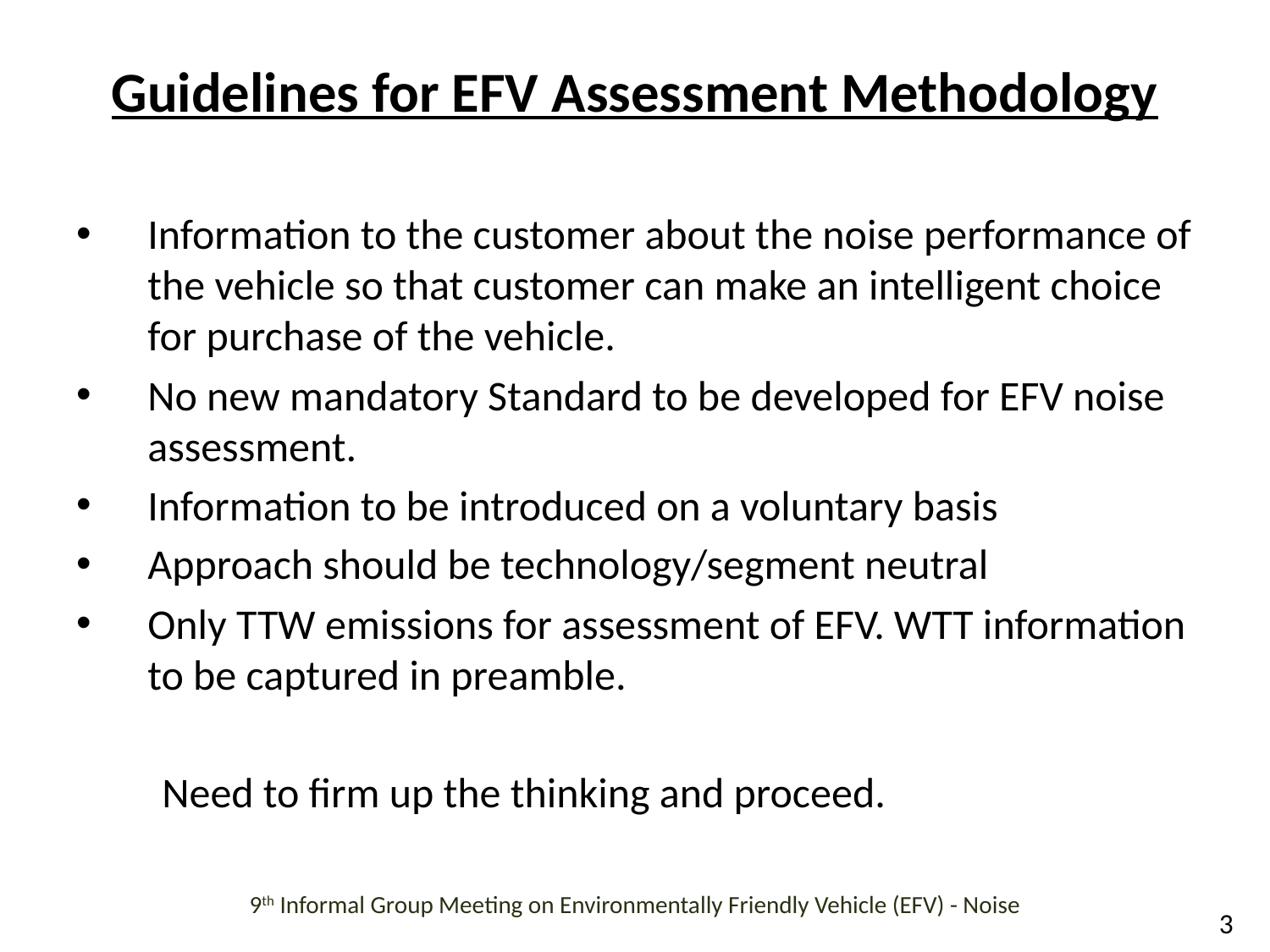

# Guidelines for EFV Assessment Methodology
Information to the customer about the noise performance of the vehicle so that customer can make an intelligent choice for purchase of the vehicle.
No new mandatory Standard to be developed for EFV noise  assessment.
Information to be introduced on a voluntary basis
Approach should be technology/segment neutral
Only TTW emissions for assessment of EFV. WTT information to be captured in preamble.

         Need to firm up the thinking and proceed.

9th Informal Group Meeting on Environmentally Friendly Vehicle (EFV) - Noise
3